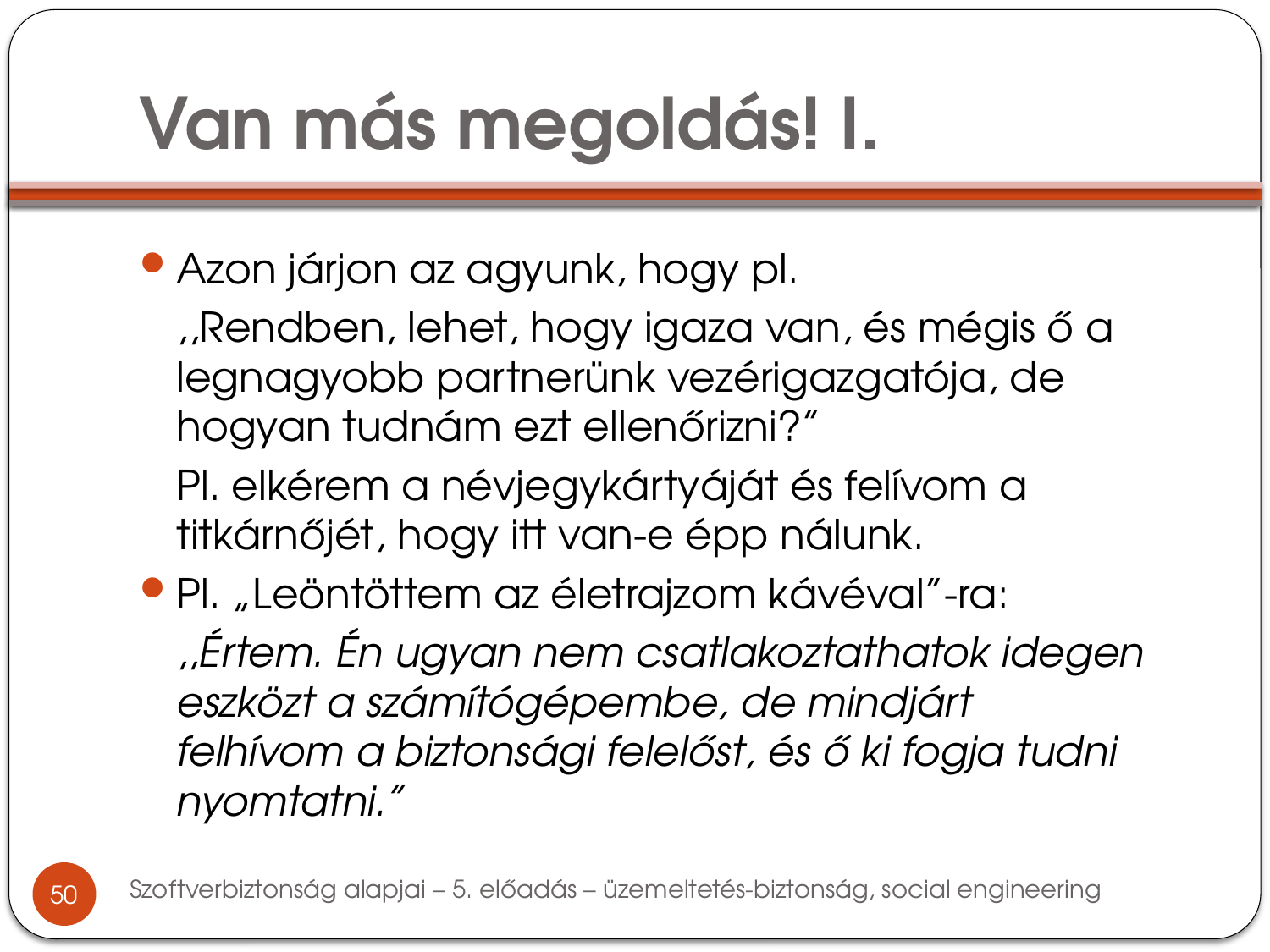

# Van más megoldás! I.
Azon járjon az agyunk, hogy pl.
	,,Rendben, lehet, hogy igaza van, és mégis ő a legnagyobb partnerünk vezérigazgatója, de hogyan tudnám ezt ellenőrizni?”
	Pl. elkérem a névjegykártyáját és felívom a titkárnőjét, hogy itt van-e épp nálunk.
Pl. „Leöntöttem az életrajzom kávéval”-ra:
,,Értem. Én ugyan nem csatlakoztathatok idegen eszközt a számítógépembe, de mindjárt
felhívom a biztonsági felelőst, és ő ki fogja tudni nyomtatni.”

Szoftverbiztonság alapjai – 5. előadás – üzemeltetés-biztonság, social engineering
50